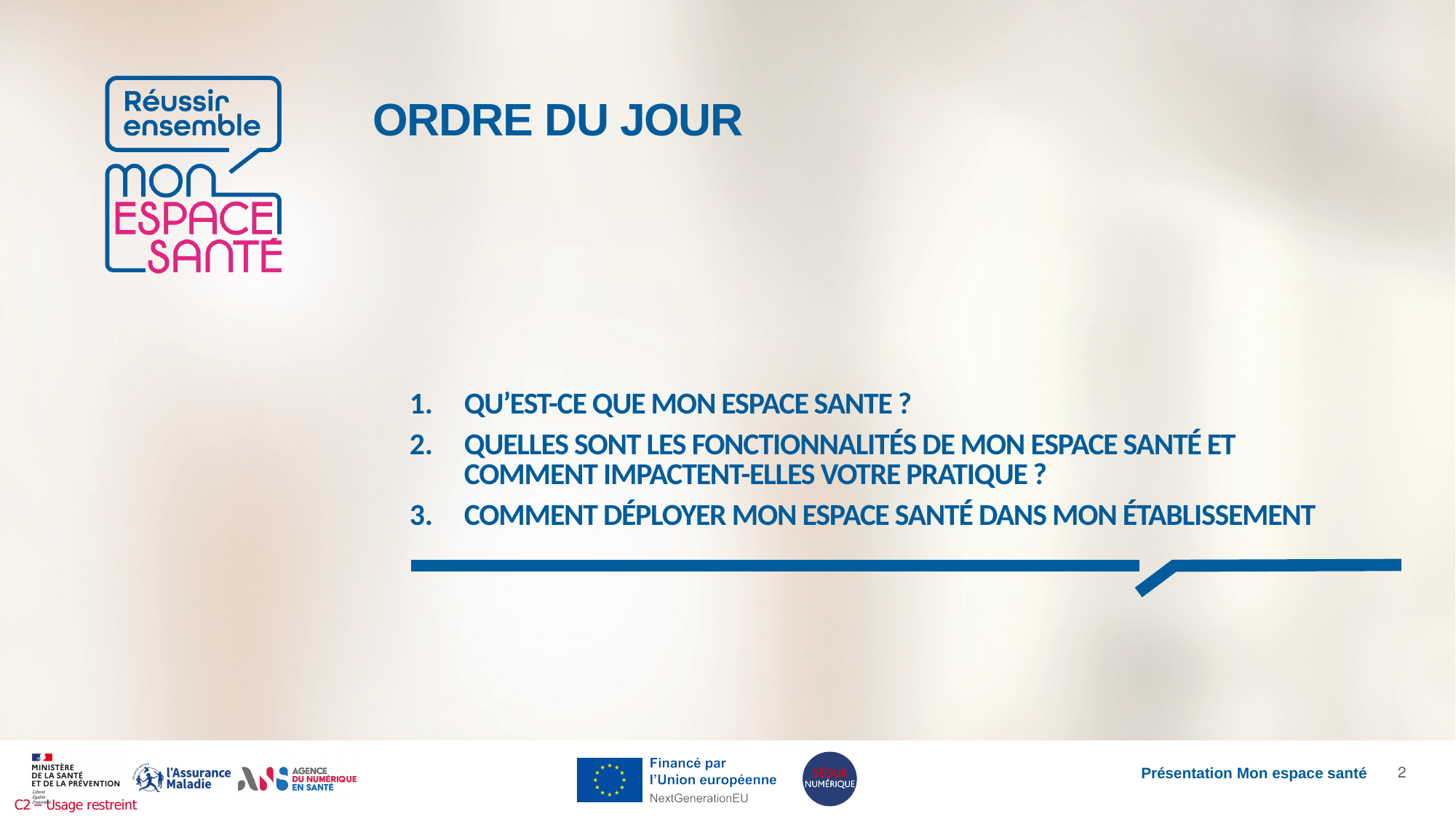

Ordre du jour
Qu’est-ce que mon ESPACE SANTE ?
Quelles sont les fonctionnalités de Mon espace santé et comment impactent-elles votre pratique ?
Comment déployer mon ESPACE santé dans mon établissement
2